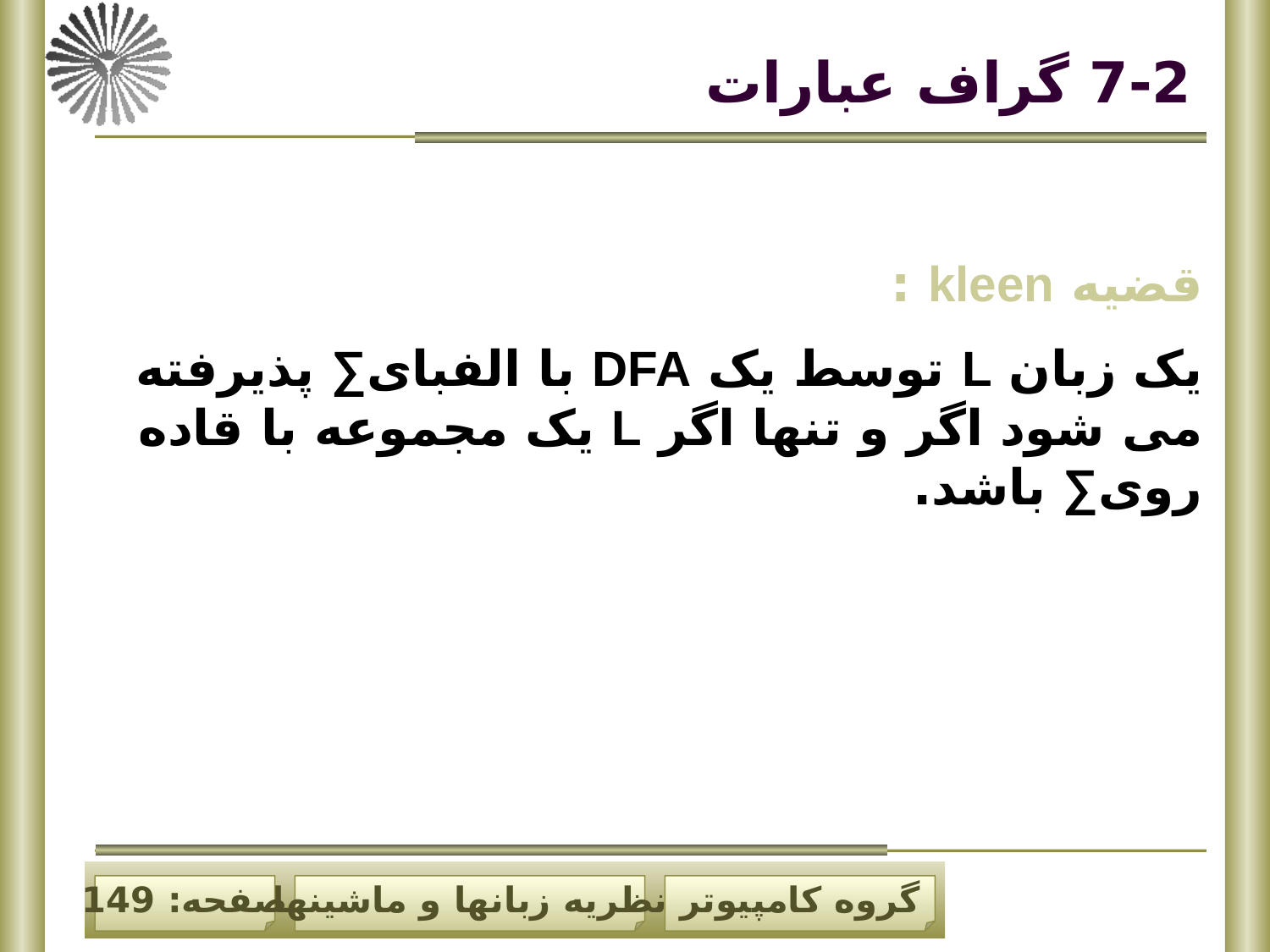

# 7-2 گراف عبارات
قضیه kleen :
یک زبان L توسط یک DFA با الفبای∑ پذیرفته می شود اگر و تنها اگر L یک مجموعه با قاده روی∑ باشد.